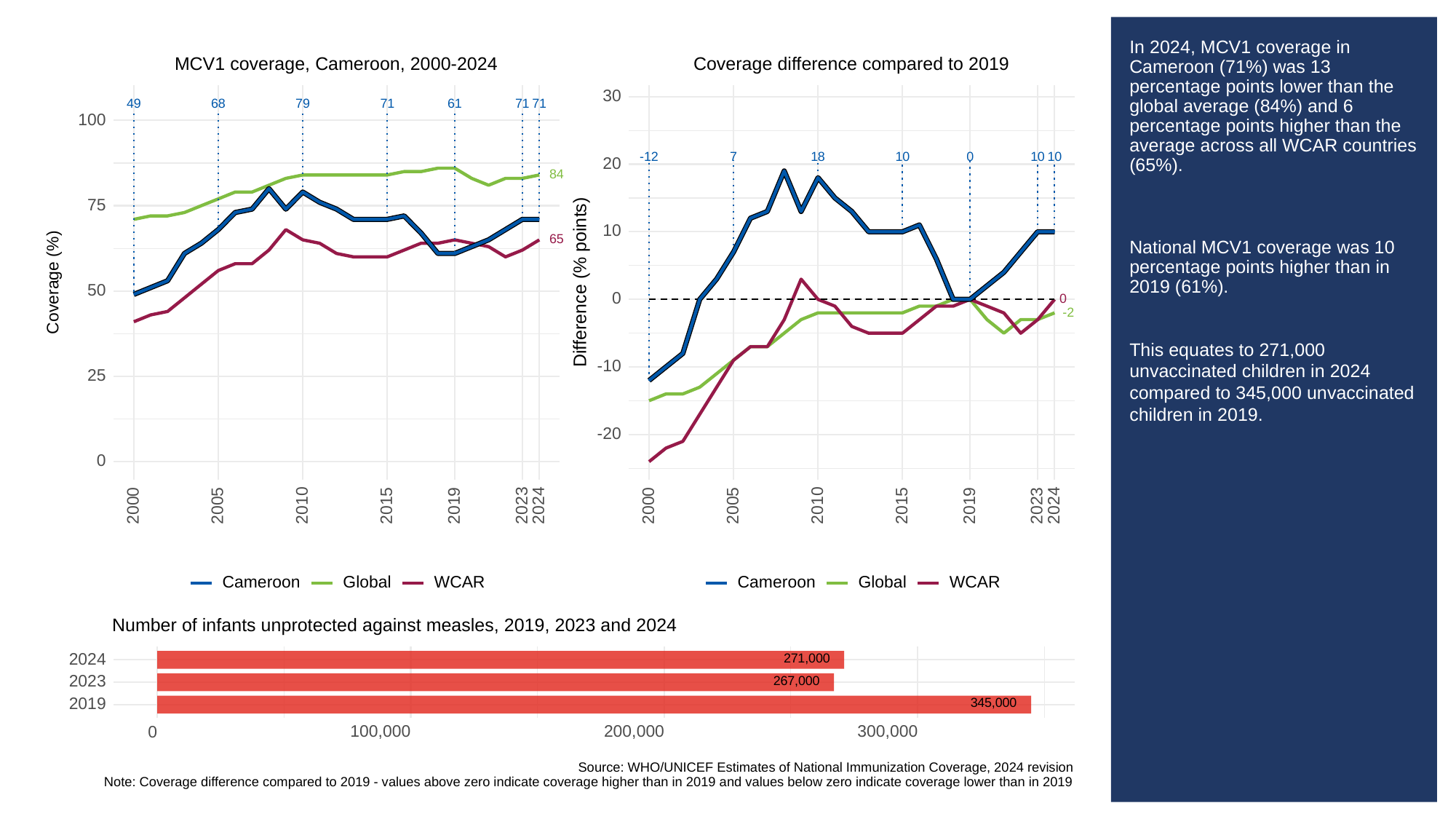

# In 2024, MCV1 coverage in Cameroon (71%) was 13 percentage points lower than the global average (84%) and 6 percentage points higher than the average across all WCAR countries (65%).

National MCV1 coverage was 10 percentage points higher than in 2019 (61%).

This equates to 271,000 unvaccinated children in 2024 compared to 345,000 unvaccinated children in 2019.

MCV1 coverage, Cameroon, 2000-2024
Coverage difference compared to 2019

30

49
68
79
61
71
71
71

100

18
10
0
10
10
-12
7
20

84

75

10

65

Difference (% points)
Coverage (%)

50

0
0

-2

-10

25

-20

0

2023
2023
2000
2005
2010
2015
2019
2024
2000
2005
2010
2015
2019
2024
Cameroon
Global
WCAR
Cameroon
Global
WCAR

Number of infants unprotected against measles, 2019, 2023 and 2024

271,000
2024

267,000
2023

345,000
2019

100,000
200,000
300,000
0
Source: WHO/UNICEF Estimates of National Immunization Coverage, 2024 revision
Note: Coverage difference compared to 2019 - values above zero indicate coverage higher than in 2019 and values below zero indicate coverage lower than in 2019